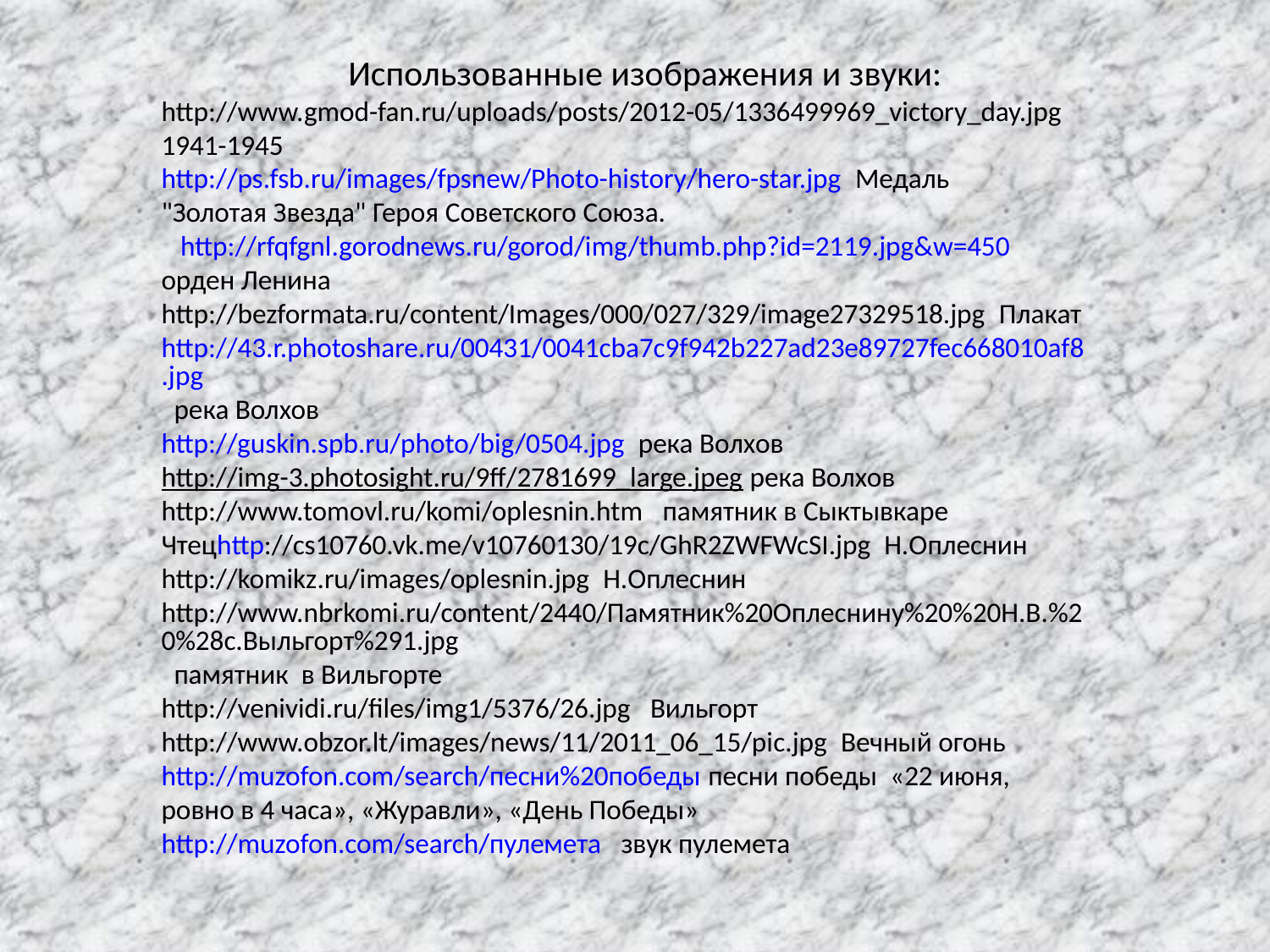

Использованные изображения и звуки:
http://www.gmod-fan.ru/uploads/posts/2012-05/1336499969_victory_day.jpg   1941-1945
http://ps.fsb.ru/images/fpsnew/Photo-history/hero-star.jpg  Медаль "Золотая Звезда" Героя Советского Союза.
   http://rfqfgnl.gorodnews.ru/gorod/img/thumb.php?id=2119.jpg&w=450  орден Ленина
http://bezformata.ru/content/Images/000/027/329/image27329518.jpg  Плакат
http://43.r.photoshare.ru/00431/0041cba7c9f942b227ad23e89727fec668010af8.jpg  река Волхов
http://guskin.spb.ru/photo/big/0504.jpg  река Волхов
http://img-3.photosight.ru/9ff/2781699_large.jpeg река Волхов
http://www.tomovl.ru/komi/oplesnin.htm   памятник в Сыктывкаре
Чтецhttp://cs10760.vk.me/v10760130/19c/GhR2ZWFWcSI.jpg  Н.Оплеснин
http://komikz.ru/images/oplesnin.jpg  Н.Оплеснин
http://www.nbrkomi.ru/content/2440/Памятник%20Оплеснину%20%20Н.В.%20%28с.Выльгорт%291.jpg  памятник  в Вильгорте
http://venividi.ru/files/img1/5376/26.jpg   Вильгорт
http://www.obzor.lt/images/news/11/2011_06_15/pic.jpg  Вечный огонь
http://muzofon.com/search/песни%20победы песни победы  «22 июня, ровно в 4 часа», «Журавли», «День Победы»
http://muzofon.com/search/пулемета   звук пулемета